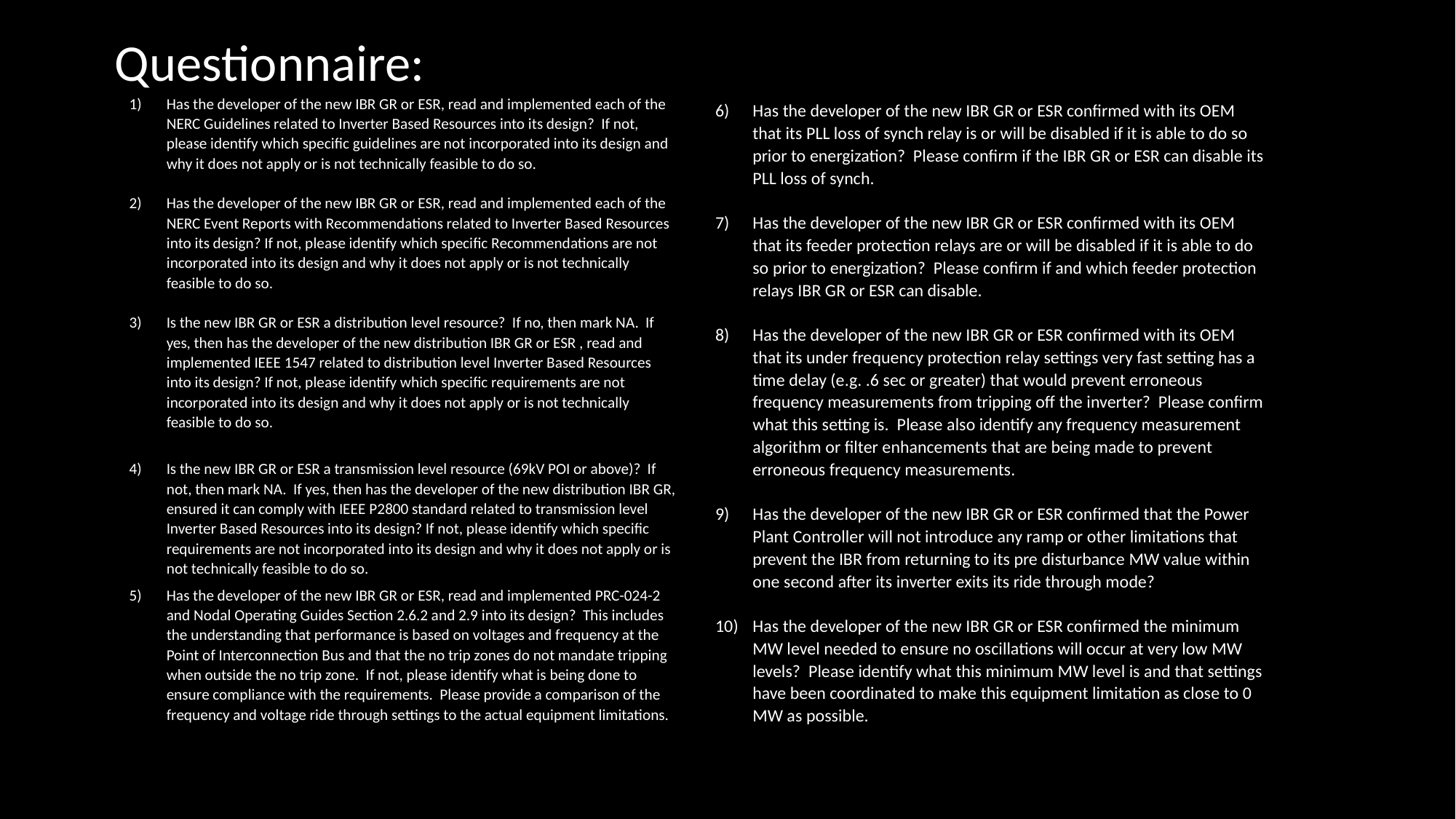

# Questionnaire:
Has the developer of the new IBR GR or ESR, read and implemented each of the NERC Guidelines related to Inverter Based Resources into its design?  If not, please identify which specific guidelines are not incorporated into its design and why it does not apply or is not technically feasible to do so.

Has the developer of the new IBR GR or ESR, read and implemented each of the NERC Event Reports with Recommendations related to Inverter Based Resources into its design? If not, please identify which specific Recommendations are not incorporated into its design and why it does not apply or is not technically feasible to do so.

Is the new IBR GR or ESR a distribution level resource?  If no, then mark NA.  If yes, then has the developer of the new distribution IBR GR or ESR , read and implemented IEEE 1547 related to distribution level Inverter Based Resources into its design? If not, please identify which specific requirements are not incorporated into its design and why it does not apply or is not technically feasible to do so.

Is the new IBR GR or ESR a transmission level resource (69kV POI or above)?  If not, then mark NA.  If yes, then has the developer of the new distribution IBR GR, ensured it can comply with IEEE P2800 standard related to transmission level Inverter Based Resources into its design? If not, please identify which specific requirements are not incorporated into its design and why it does not apply or is not technically feasible to do so.
Has the developer of the new IBR GR or ESR, read and implemented PRC-024-2 and Nodal Operating Guides Section 2.6.2 and 2.9 into its design?  This includes the understanding that performance is based on voltages and frequency at the Point of Interconnection Bus and that the no trip zones do not mandate tripping when outside the no trip zone.  If not, please identify what is being done to ensure compliance with the requirements.  Please provide a comparison of the frequency and voltage ride through settings to the actual equipment limitations.

Has the developer of the new IBR GR or ESR confirmed with its OEM that its PLL loss of synch relay is or will be disabled if it is able to do so prior to energization?  Please confirm if the IBR GR or ESR can disable its PLL loss of synch.

Has the developer of the new IBR GR or ESR confirmed with its OEM that its feeder protection relays are or will be disabled if it is able to do so prior to energization?  Please confirm if and which feeder protection relays IBR GR or ESR can disable.

Has the developer of the new IBR GR or ESR confirmed with its OEM that its under frequency protection relay settings very fast setting has a time delay (e.g. .6 sec or greater) that would prevent erroneous frequency measurements from tripping off the inverter?  Please confirm what this setting is.  Please also identify any frequency measurement algorithm or filter enhancements that are being made to prevent erroneous frequency measurements.

Has the developer of the new IBR GR or ESR confirmed that the Power Plant Controller will not introduce any ramp or other limitations that prevent the IBR from returning to its pre disturbance MW value within one second after its inverter exits its ride through mode?

Has the developer of the new IBR GR or ESR confirmed the minimum MW level needed to ensure no oscillations will occur at very low MW levels?  Please identify what this minimum MW level is and that settings have been coordinated to make this equipment limitation as close to 0 MW as possible.